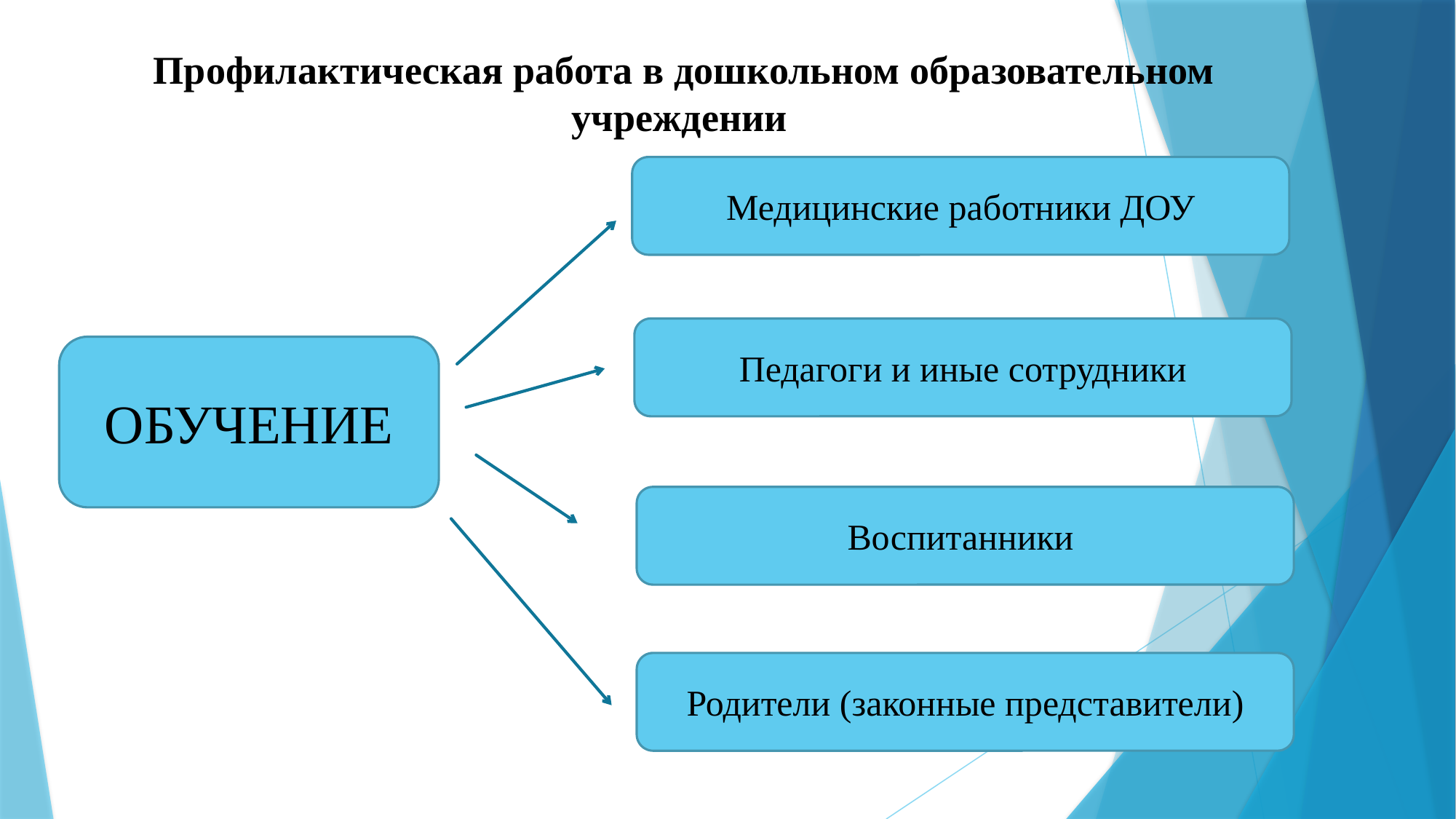

Профилактическая работа в дошкольном образовательном учреждении
Медицинские работники ДОУ
Педагоги и иные сотрудники
ОБУЧЕНИЕ
Воспитанники
Родители (законные представители)